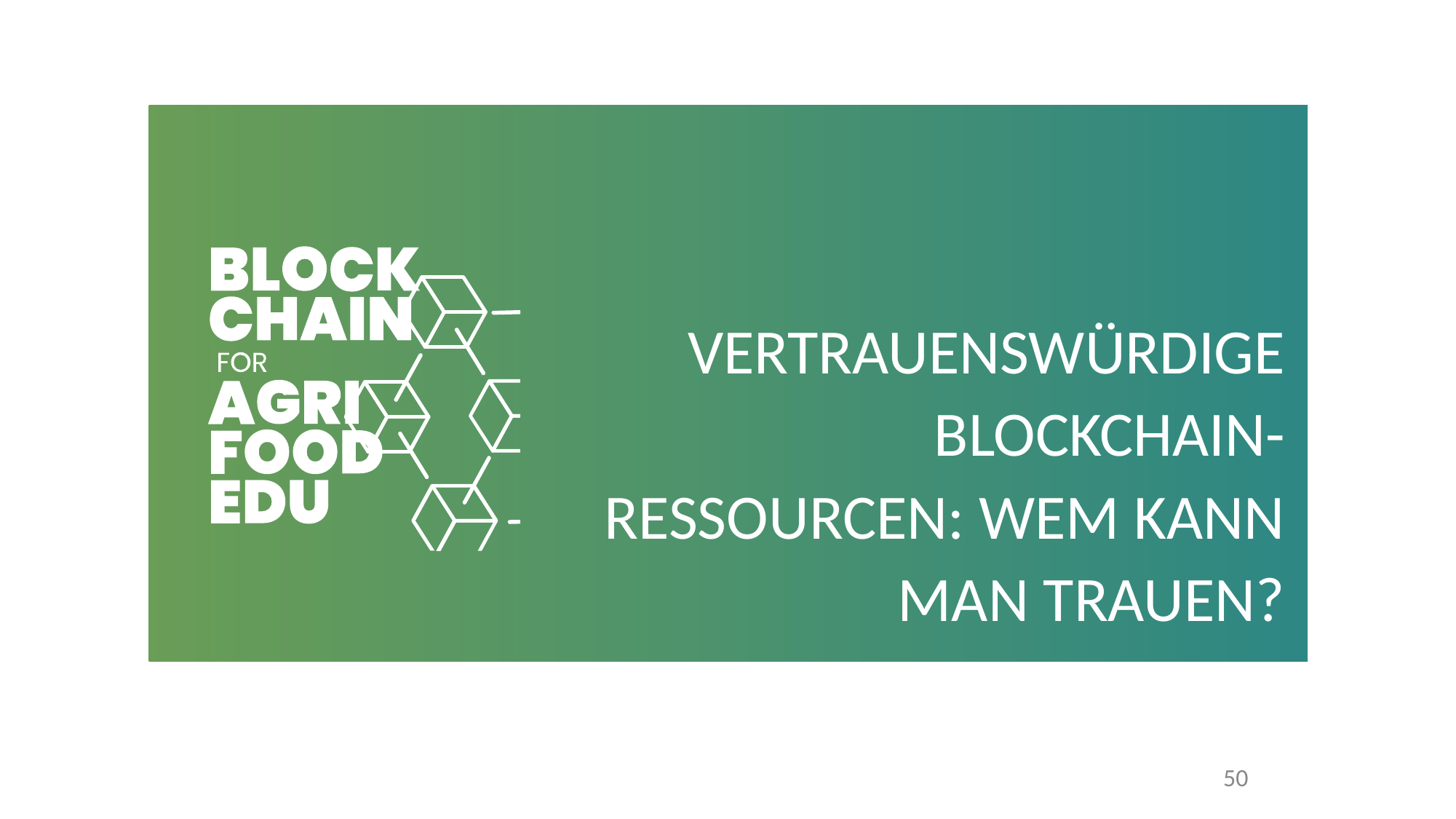

VERTRAUENSWÜRDIGE BLOCKCHAIN-RESSOURCEN: WEM KANN MAN TRAUEN?
50